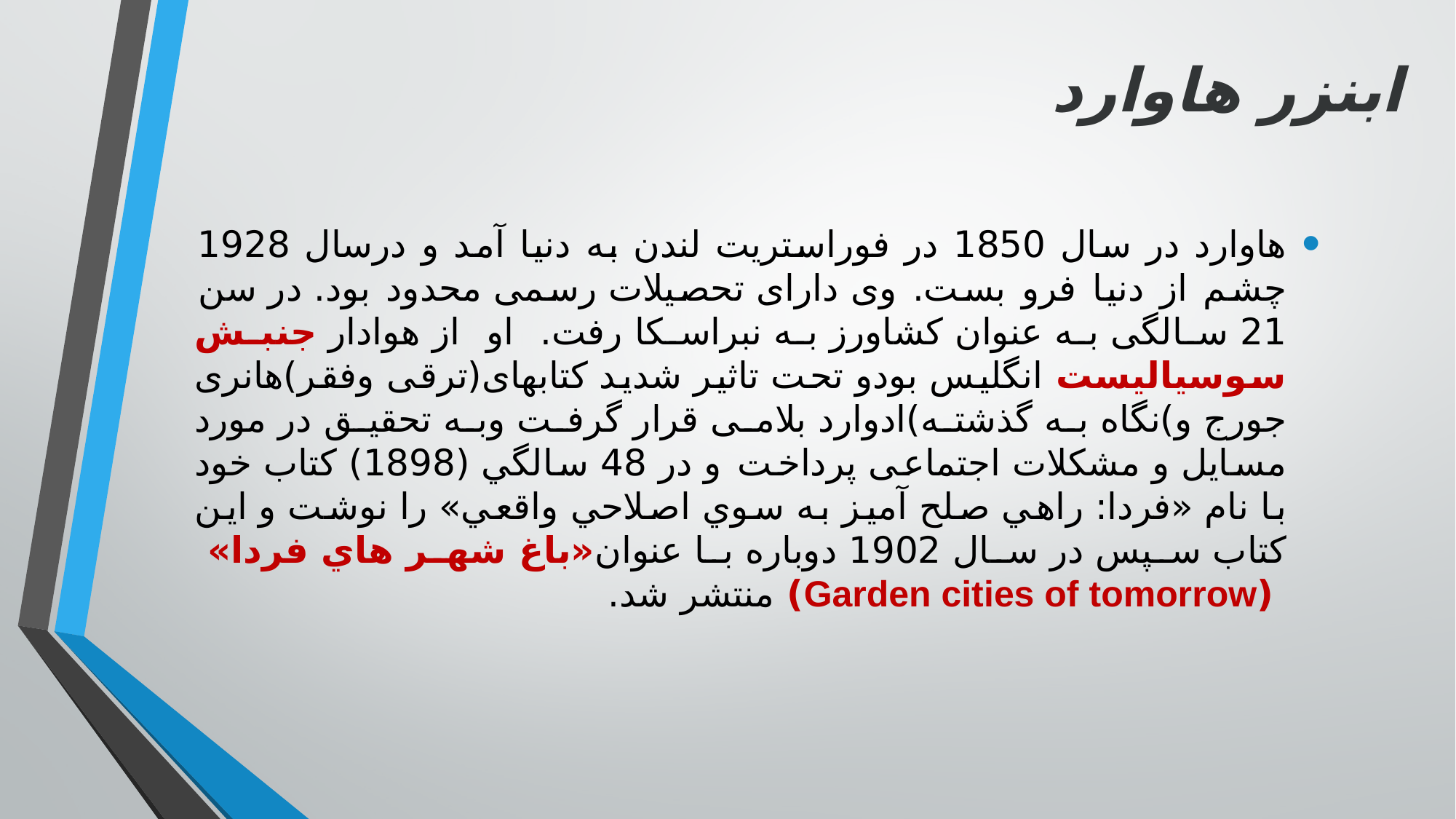

# ابنزر هاوارد
هاوارد در سال 1850 در فوراستریت لندن به دنیا آمد و درسال 1928 چشم از دنیا فرو بست. وی دارای تحصیلات رسمی محدود بود. در سن 21 سالگی به عنوان کشاورز به نبراسکا رفت. او از هوادار جنبش سوسیالیست انگلیس بودو تحت تاثیر شدید کتابهای(ترقی وفقر)هانری جورج و)نگاه به گذشته)ادوارد بلامی قرار گرفت وبه تحقیق در مورد مسایل و مشکلات اجتماعی پرداخت و در 48 سالگي (1898) كتاب خود با نام «فردا: راهي صلح آميز به سوي اصلاحي واقعي» را نوشت و اين كتاب سپس در سال 1902 دوباره با عنوان«باغ شهر هاي فردا» 
 (Garden cities of tomorrow) منتشر شد.